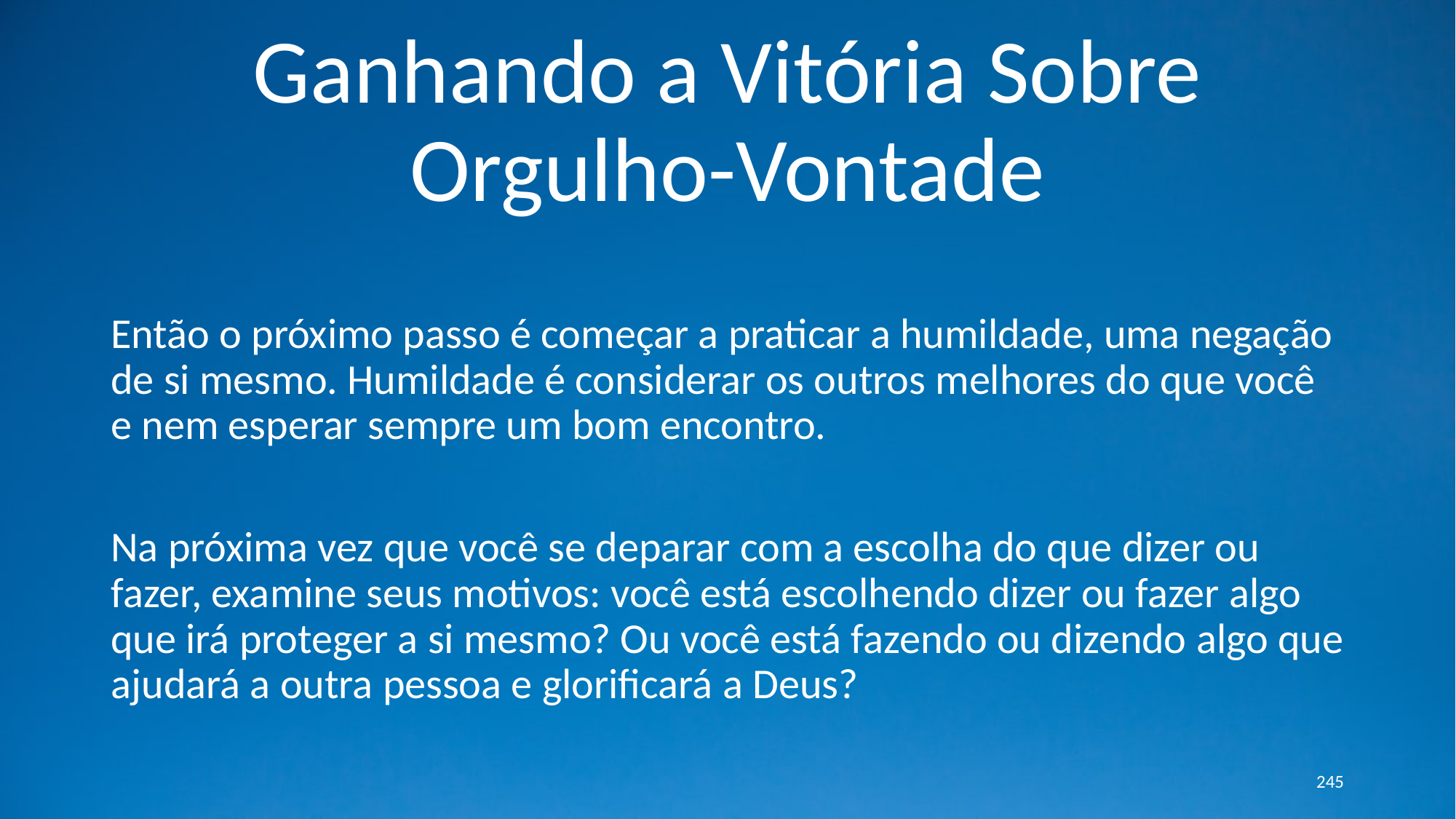

# Ganhando a Vitória Sobre Orgulho-Vontade
Então o próximo passo é começar a praticar a humildade, uma negação de si mesmo. Humildade é considerar os outros melhores do que você e nem esperar sempre um bom encontro.

Na próxima vez que você se deparar com a escolha do que dizer ou fazer, examine seus motivos: você está escolhendo dizer ou fazer algo que irá proteger a si mesmo? Ou você está fazendo ou dizendo algo que ajudará a outra pessoa e glorificará a Deus?

245